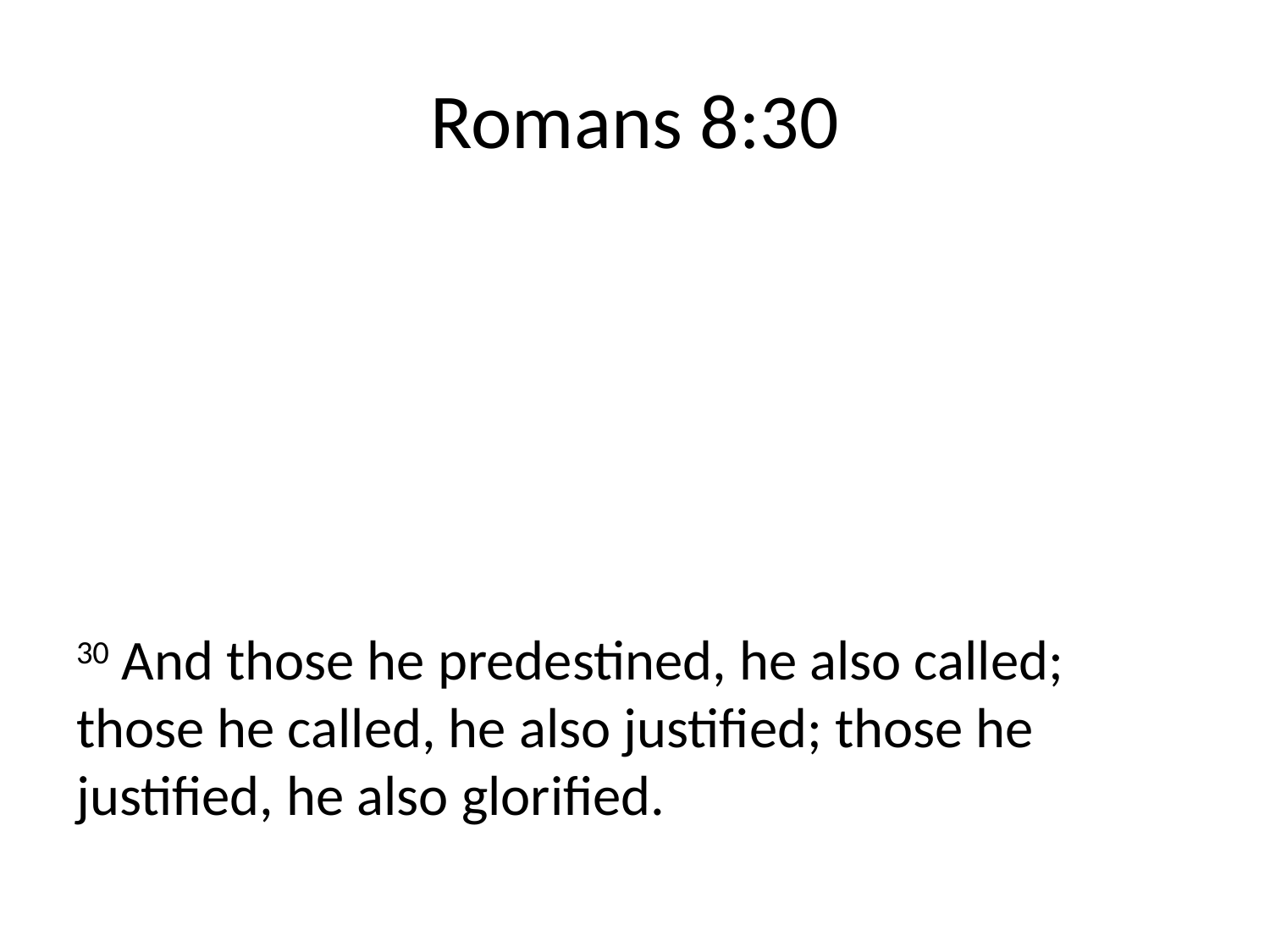

# Romans 8:30

30 And those he predestined, he also called; those he called, he also justified; those he justified, he also glorified.